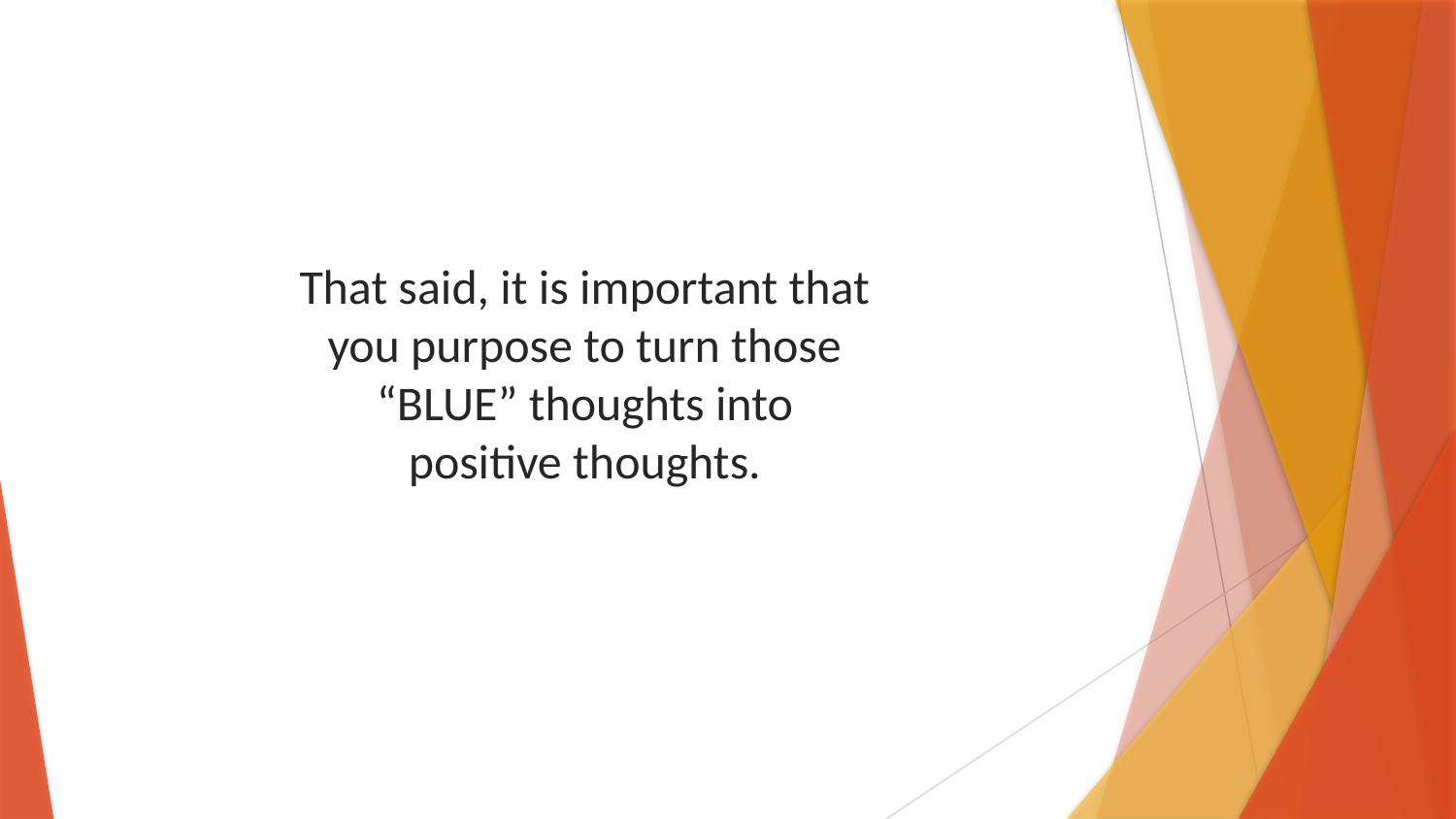

That said, it is important that you purpose to turn those “BLUE” thoughts into positive thoughts.